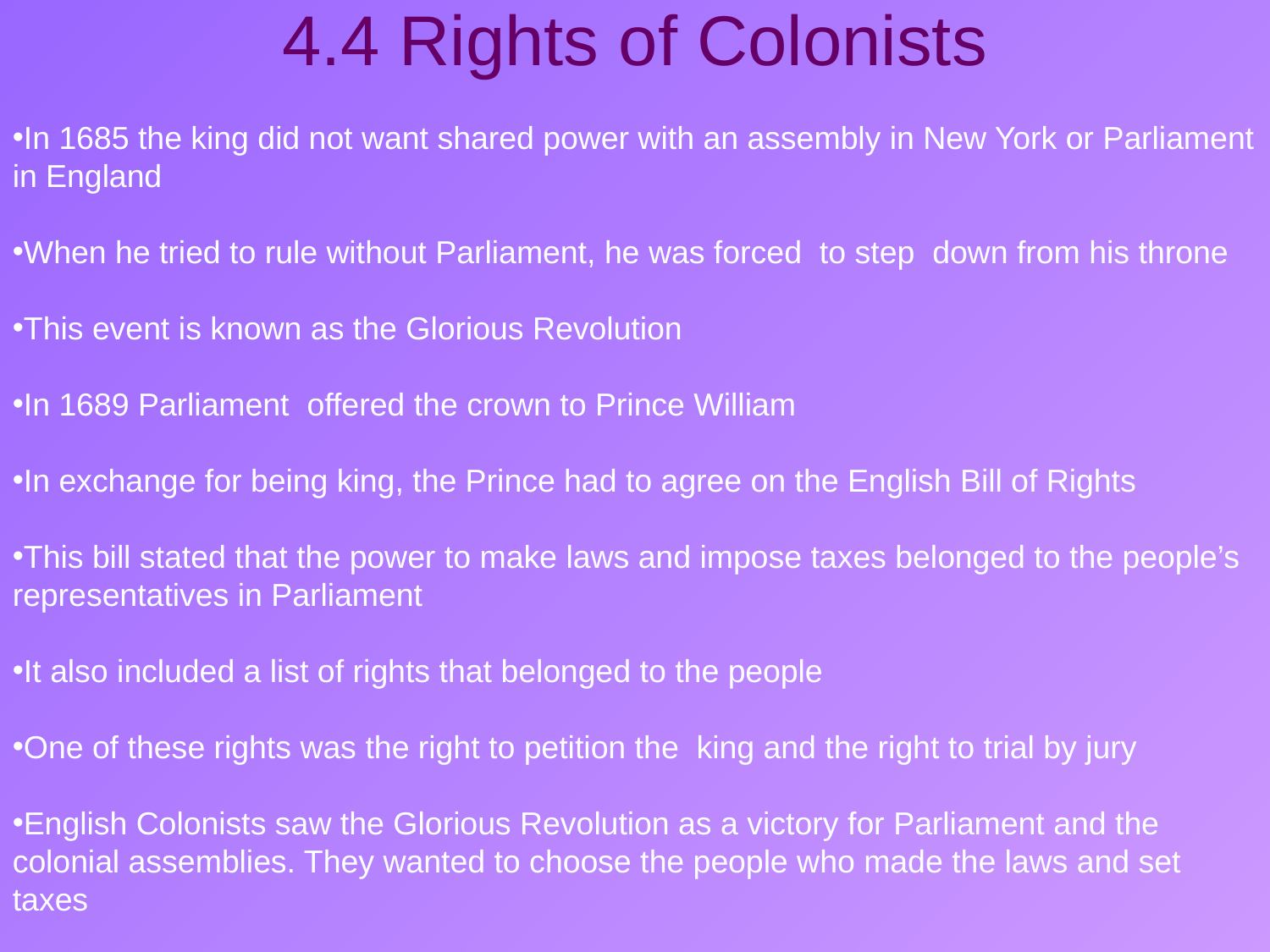

4.4 Rights of Colonists

In 1685 the king did not want shared power with an assembly in New York or Parliament in England

When he tried to rule without Parliament, he was forced  to step  down from his throne

This event is known as the Glorious Revolution

In 1689 Parliament  offered the crown to Prince William

In exchange for being king, the Prince had to agree on the English Bill of Rights

This bill stated that the power to make laws and impose taxes belonged to the people’s representatives in Parliament

It also included a list of rights that belonged to the people

One of these rights was the right to petition the  king and the right to trial by jury

English Colonists saw the Glorious Revolution as a victory for Parliament and the colonial assemblies. They wanted to choose the people who made the laws and set taxes